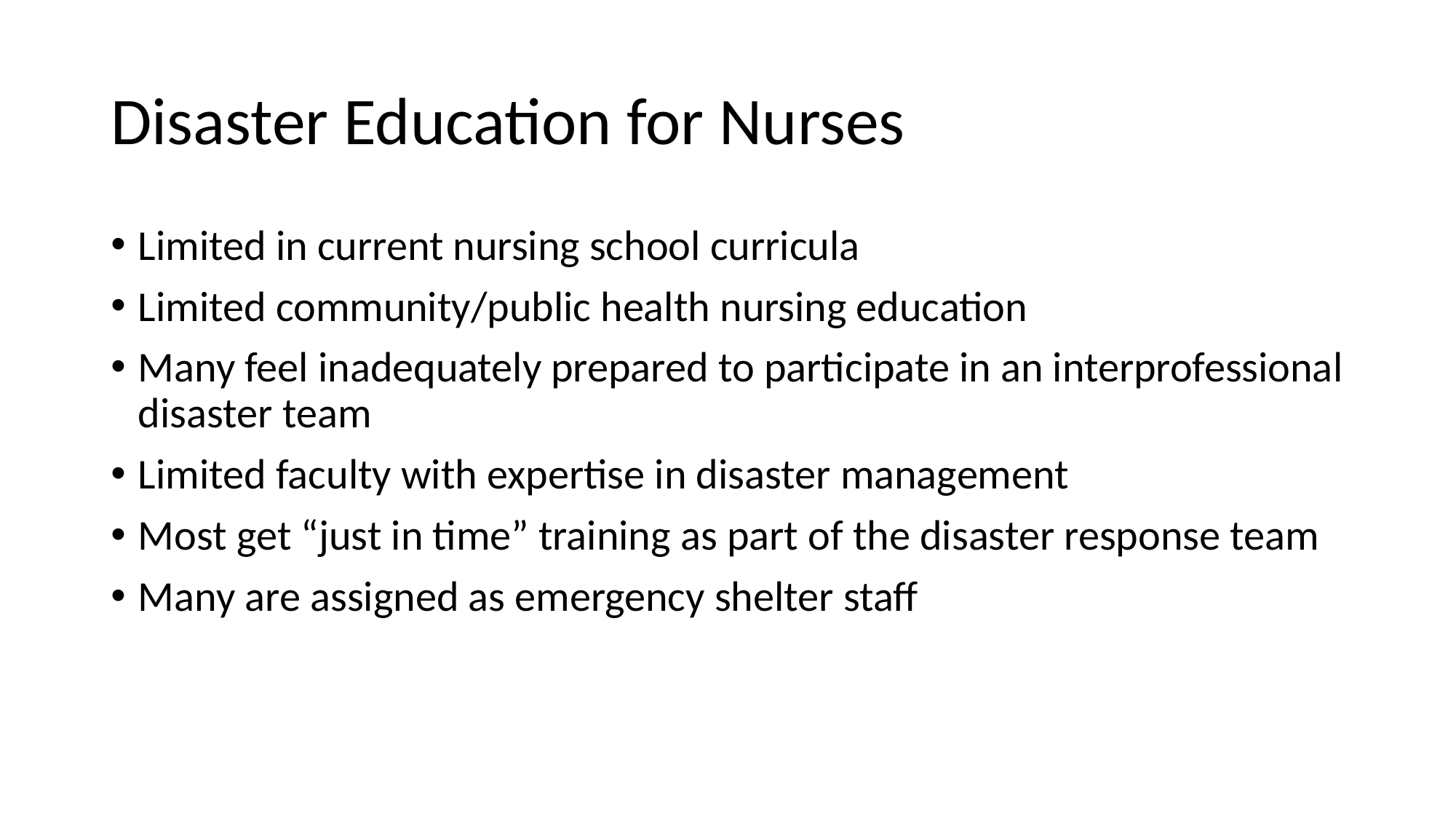

# Disaster Education for Nurses
Limited in current nursing school curricula
Limited community/public health nursing education
Many feel inadequately prepared to participate in an interprofessional disaster team
Limited faculty with expertise in disaster management
Most get “just in time” training as part of the disaster response team
Many are assigned as emergency shelter staff